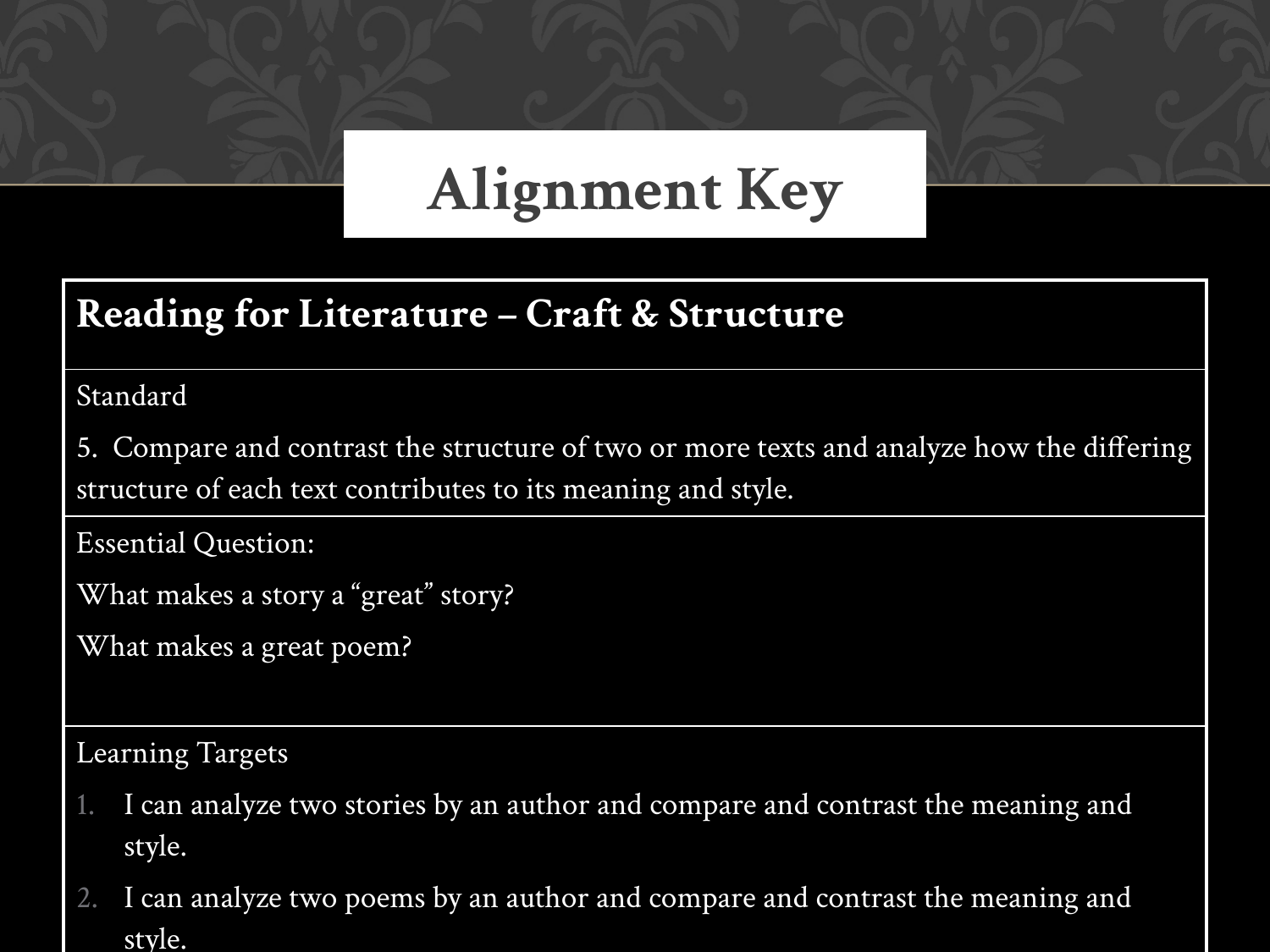

# Alignment Key
| Reading for Literature – Craft & Structure |
| --- |
| Standard 5. Compare and contrast the structure of two or more texts and analyze how the differing structure of each text contributes to its meaning and style. |
| Essential Question: What makes a story a “great” story? What makes a great poem? |
| Learning Targets I can analyze two stories by an author and compare and contrast the meaning and style. I can analyze two poems by an author and compare and contrast the meaning and style. |